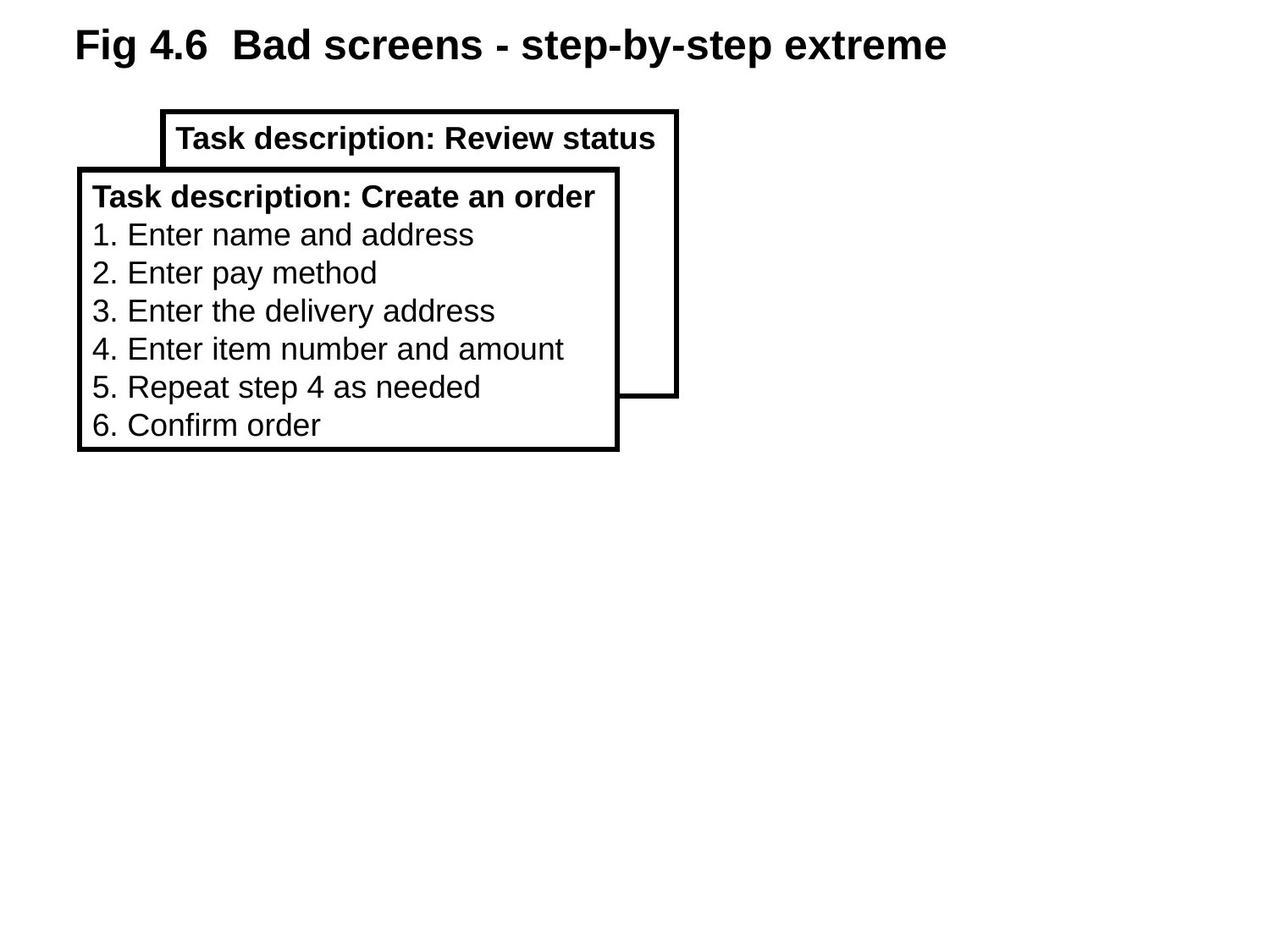

Fig 4.6  Bad screens - step-by-step extreme
Task description: Review status

Task description: Create an order
1. Enter name and address
2. Enter pay method
3. Enter the delivery address
4. Enter item number and amount
5. Repeat step 4 as needed
6. Confirm order